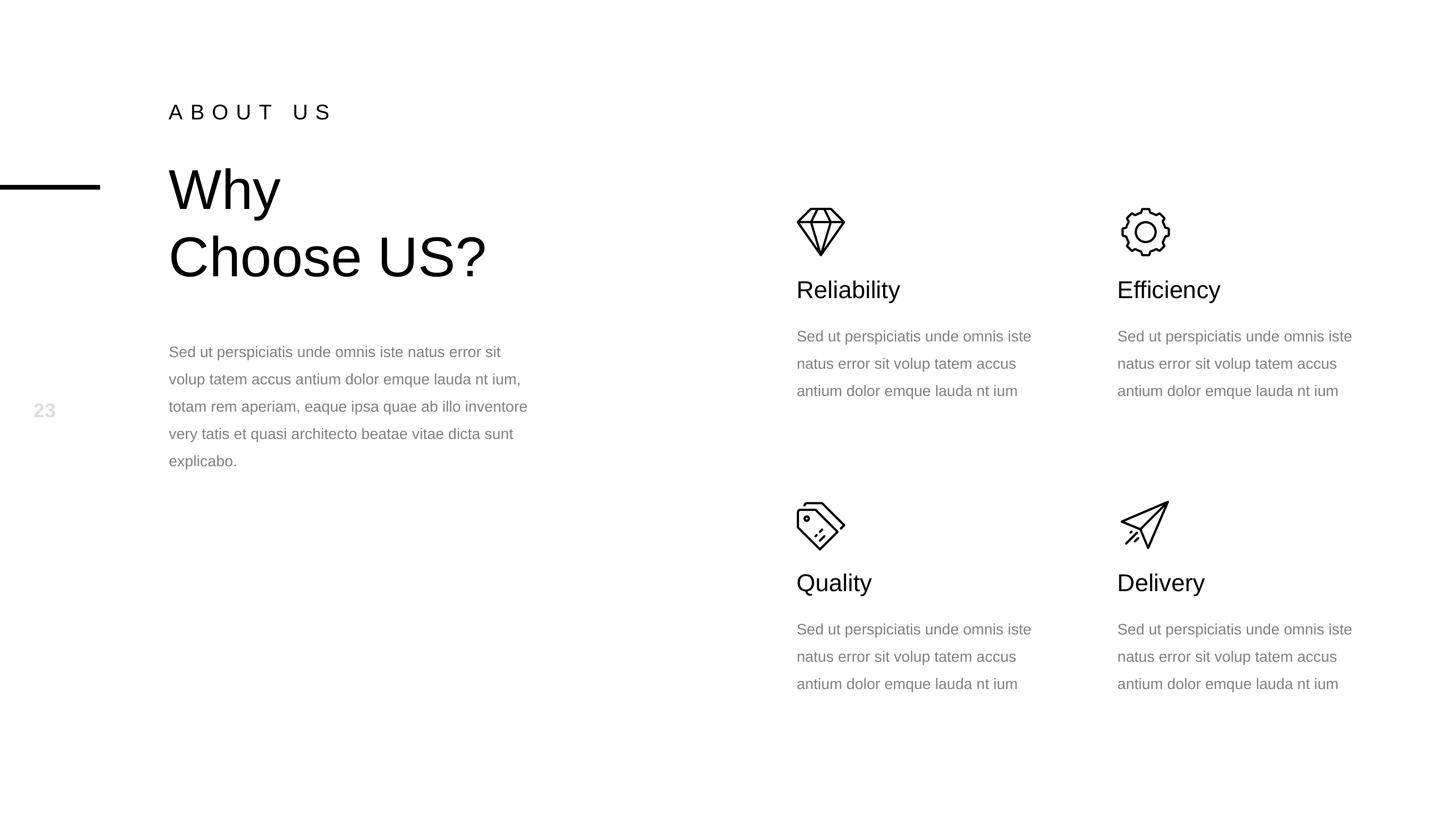

About us
Why
Choose US?

Reliability
Sed ut perspiciatis unde omnis iste natus error sit volup tatem accus antium dolor emque lauda nt ium
Efficiency
Sed ut perspiciatis unde omnis iste natus error sit volup tatem accus antium dolor emque lauda nt ium
Sed ut perspiciatis unde omnis iste natus error sit volup tatem accus antium dolor emque lauda nt ium, totam rem aperiam, eaque ipsa quae ab illo inventore very tatis et quasi architecto beatae vitae dicta sunt explicabo.

Quality
Sed ut perspiciatis unde omnis iste natus error sit volup tatem accus antium dolor emque lauda nt ium
Delivery
Sed ut perspiciatis unde omnis iste natus error sit volup tatem accus antium dolor emque lauda nt ium